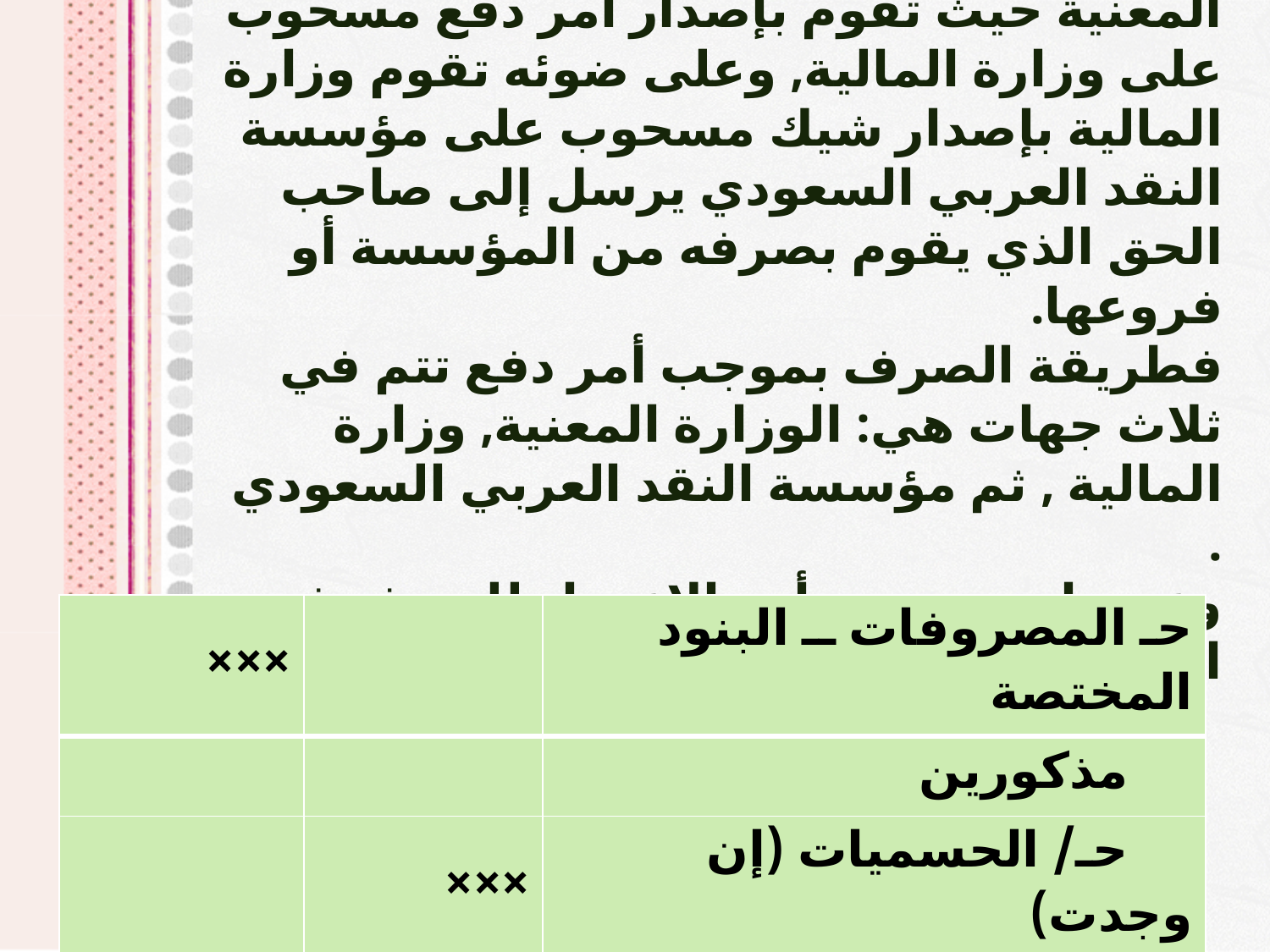

وطريقة الصرف هذه تبدأ من الوزارة المعنية حيث تقوم بإصدار أمر دفع مسحوب على وزارة المالية, وعلى ضوئه تقوم وزارة المالية بإصدار شيك مسحوب على مؤسسة النقد العربي السعودي يرسل إلى صاحب الحق الذي يقوم بصرفه من المؤسسة أو فروعها.
فطريقة الصرف بموجب أمر دفع تتم في ثلاث جهات هي: الوزارة المعنية, وزارة المالية , ثم مؤسسة النقد العربي السعودي .
وعندما يتم تحرير أمر الاعتماد للصرف في الوزارة المعنية يكون القيد من واقعه :

| ××× |  | حـ المصروفات ــ البنود المختصة |
| --- | --- | --- |
|  |  | مذكورين |
|  | ××× | حـ/ الحسميات (إن وجدت) |
|  | ××× | حـ / أوامر الدفع |